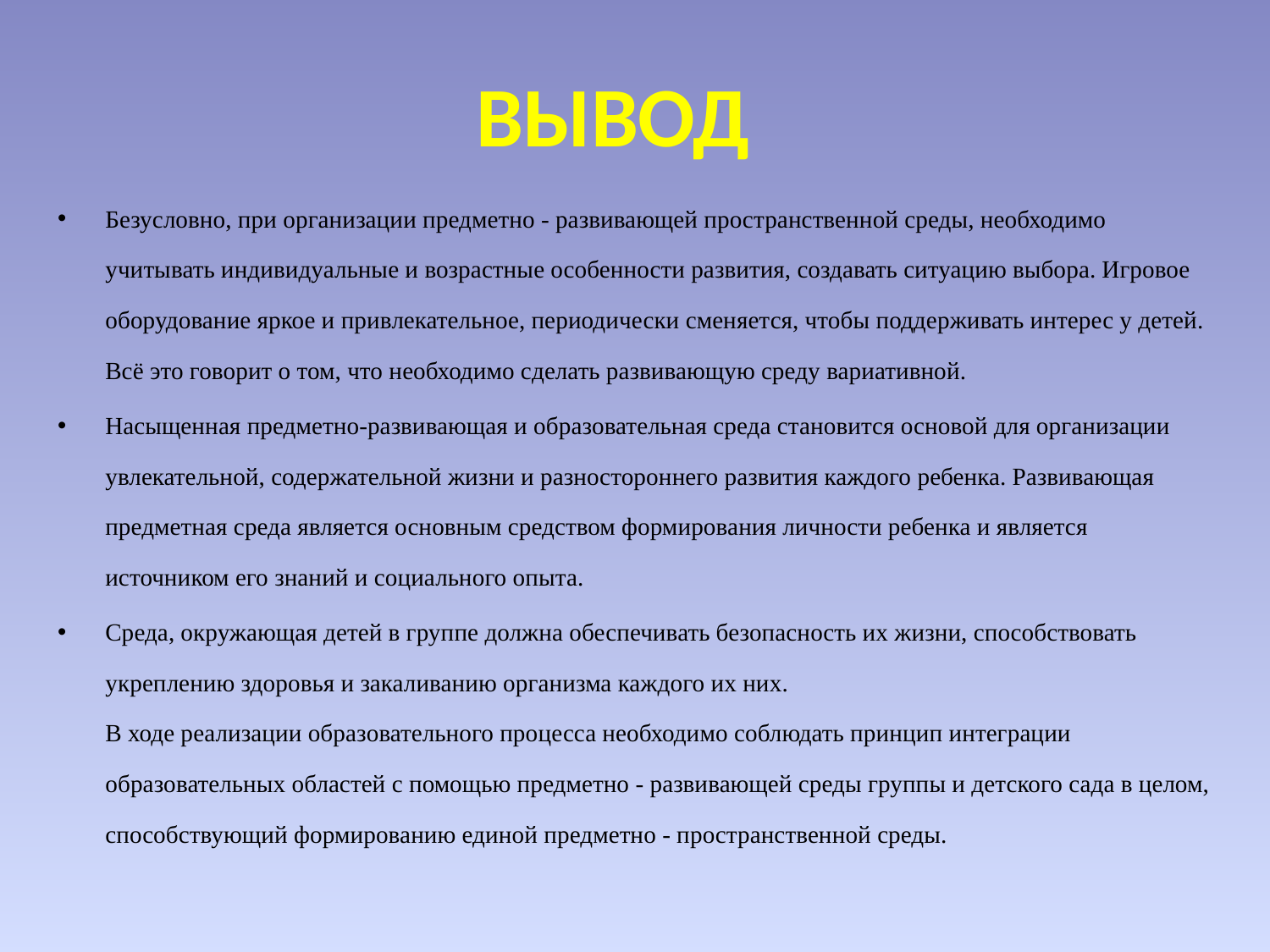

вывод
Безусловно, при организации предметно - развивающей пространственной среды, необходимо учитывать индивидуальные и возрастные особенности развития, создавать ситуацию выбора. Игровое оборудование яркое и привлекательное, периодически сменяется, чтобы поддерживать интерес у детей. Всё это говорит о том, что необходимо сделать развивающую среду вариативной.
Насыщенная предметно-развивающая и образовательная среда становится основой для организации увлекательной, содержательной жизни и разностороннего развития каждого ребенка. Развивающая предметная среда является основным средством формирования личности ребенка и является источником его знаний и социального опыта.
Среда, окружающая детей в группе должна обеспечивать безопасность их жизни, способствовать укреплению здоровья и закаливанию организма каждого их них.
В ходе реализации образовательного процесса необходимо соблюдать принцип интеграции образовательных областей с помощью предметно - развивающей среды группы и детского сада в целом, способствующий формированию единой предметно - пространственной среды.